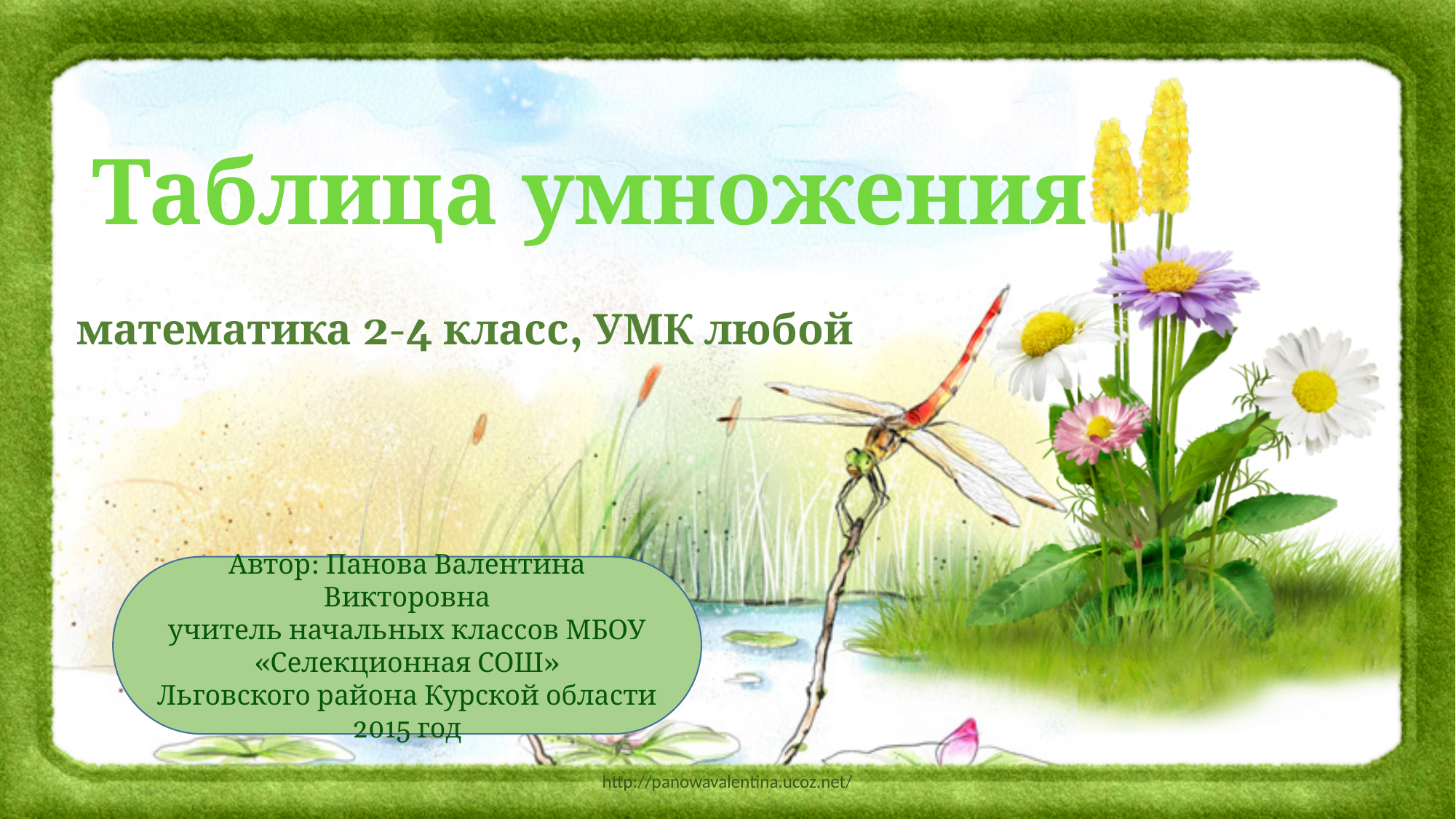

Таблица умножения

математика 2-4 класс, УМК любой
Автор: Панова Валентина Викторовна
учитель начальных классов МБОУ «Селекционная СОШ»
Льговского района Курской области
2015 год
http://panowavalentina.ucoz.net/